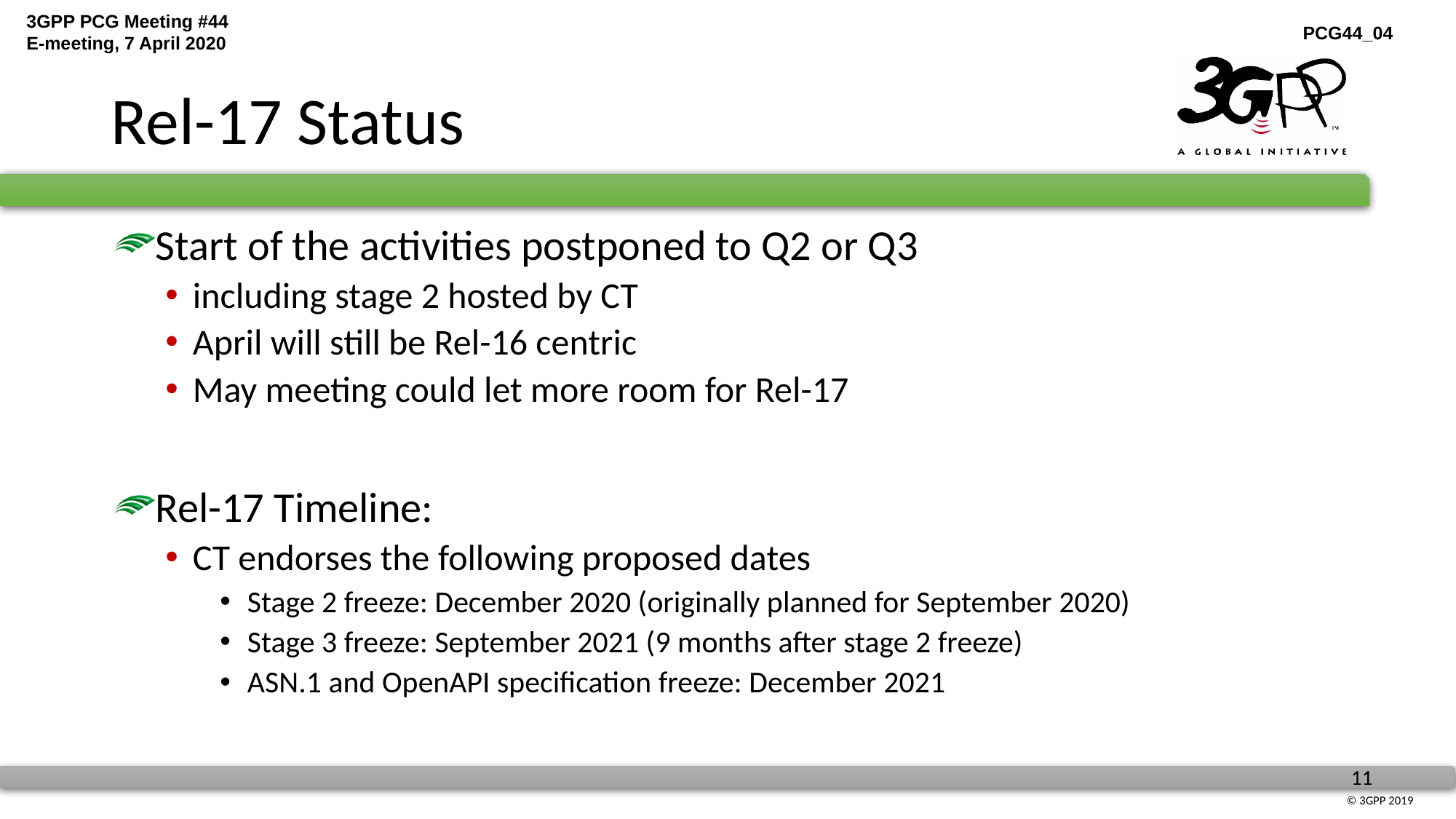

# Rel-17 Status
Start of the activities postponed to Q2 or Q3
including stage 2 hosted by CT
April will still be Rel-16 centric
May meeting could let more room for Rel-17

Rel-17 Timeline:
CT endorses the following proposed dates
Stage 2 freeze: December 2020 (originally planned for September 2020)
Stage 3 freeze: September 2021 (9 months after stage 2 freeze)
ASN.1 and OpenAPI specification freeze: December 2021